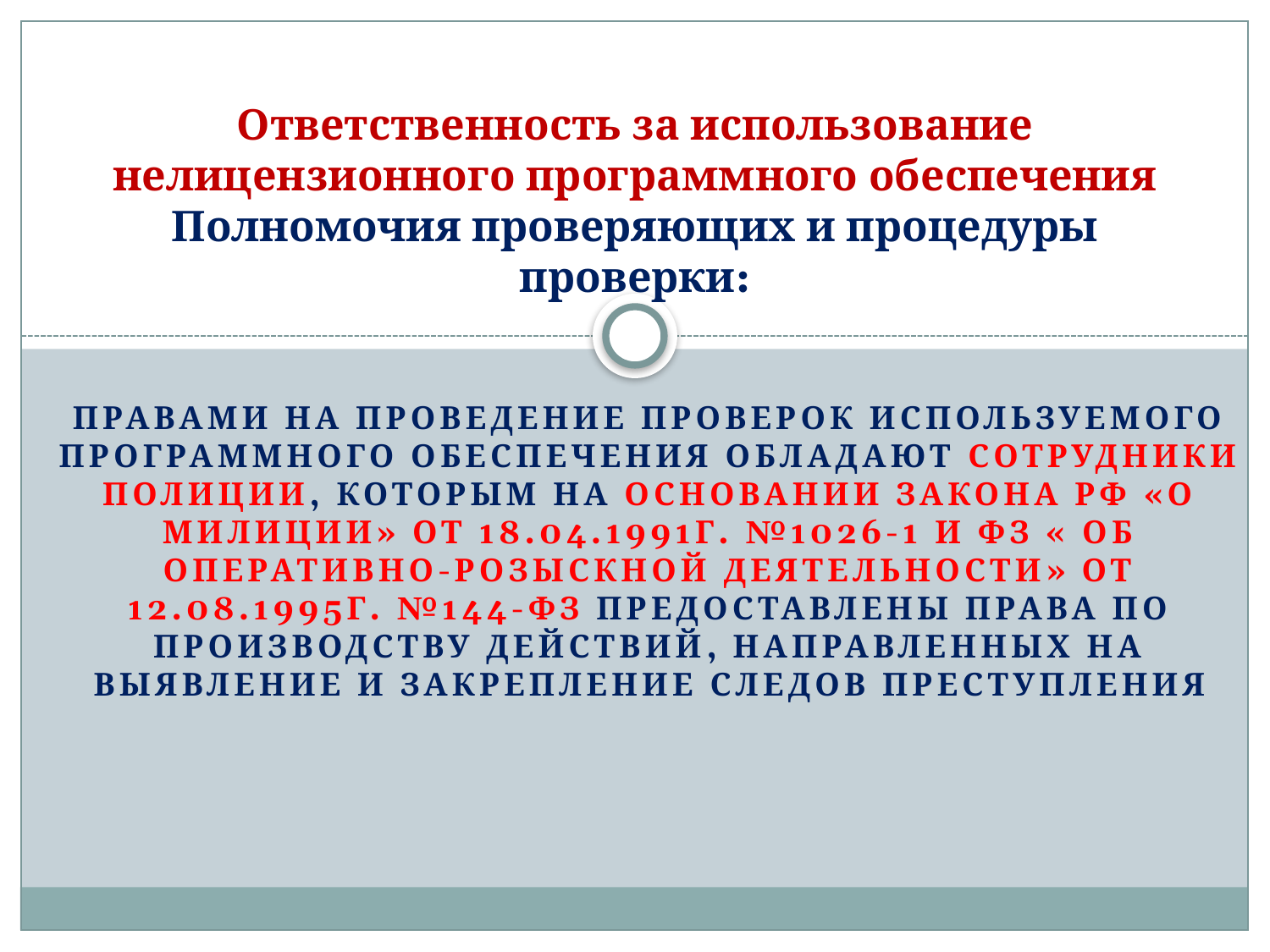

# Ответственность за использование нелицензионного программного обеспечения Полномочия проверяющих и процедуры проверки:
Правами на проведение проверок используемого программного обеспечения обладают сотрудники полиции, которым на основании Закона РФ «О милиции» от 18.04.1991г. №1026-1 и ФЗ « Об оперативно-розыскной деятельности» от 12.08.1995г. №144-ФЗ предоставлены права по производству действий, направленных на выявление и закрепление следов преступления